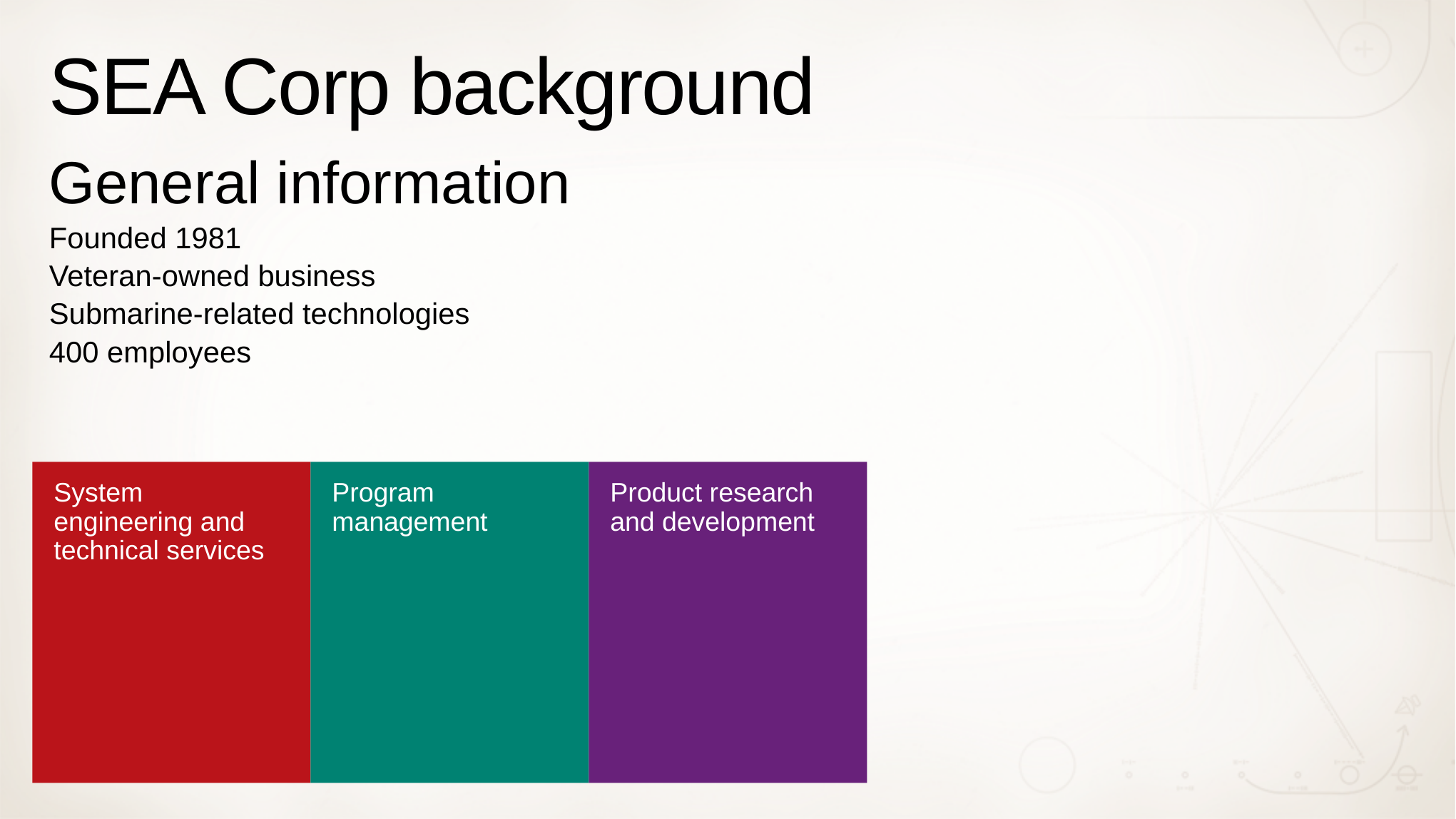

# SEA Corp background
General information
Founded 1981
Veteran-owned business
Submarine-related technologies
400 employees
System engineering and technical services
Program management
Product research and development